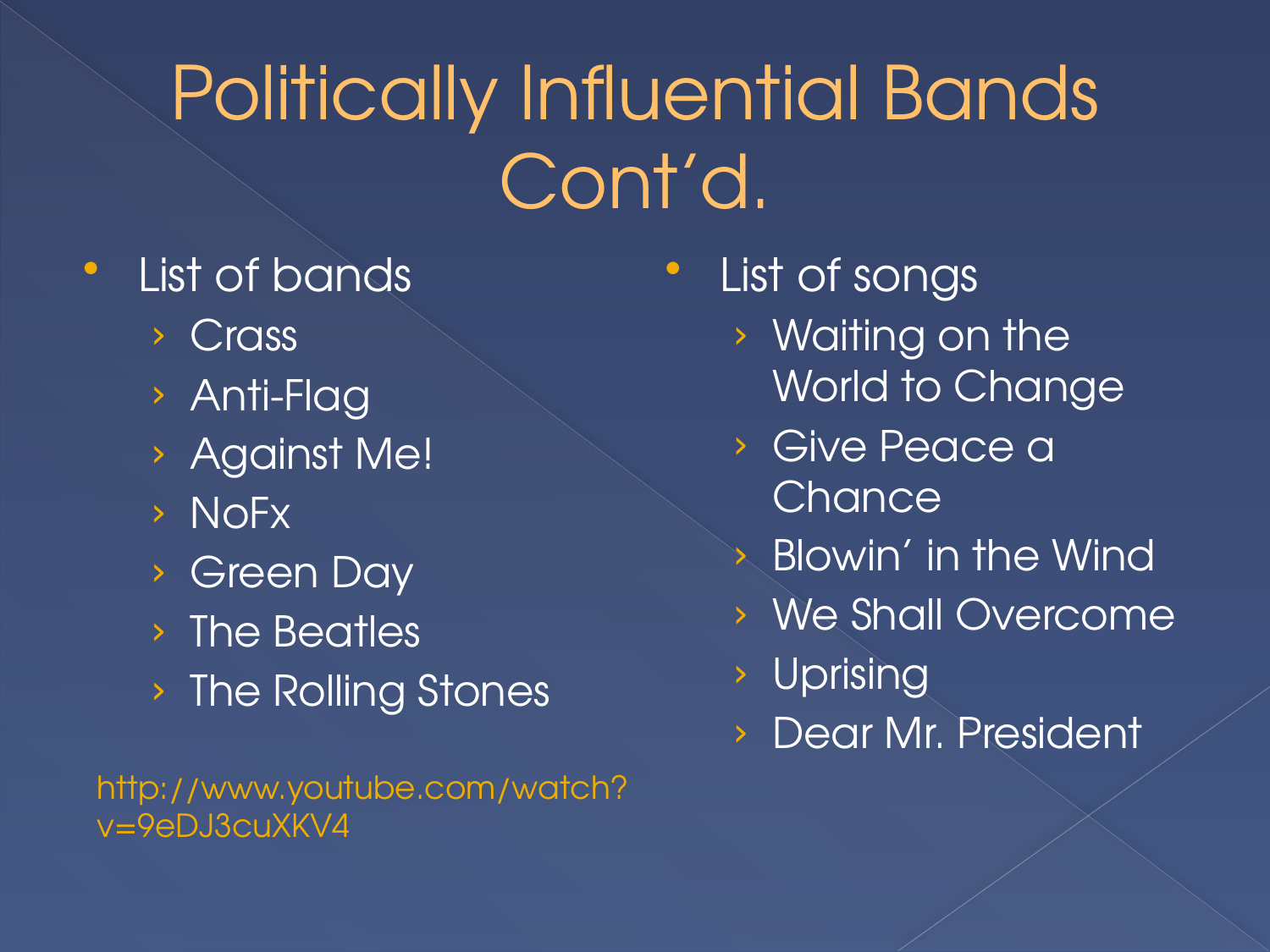

# Politically Influential Bands Cont’d.
List of bands
Crass
Anti-Flag
Against Me!
NoFx
Green Day
The Beatles
The Rolling Stones
List of songs
Waiting on the World to Change
Give Peace a Chance
Blowin’ in the Wind
We Shall Overcome
Uprising
Dear Mr. President
http://www.youtube.com/watch?v=9eDJ3cuXKV4